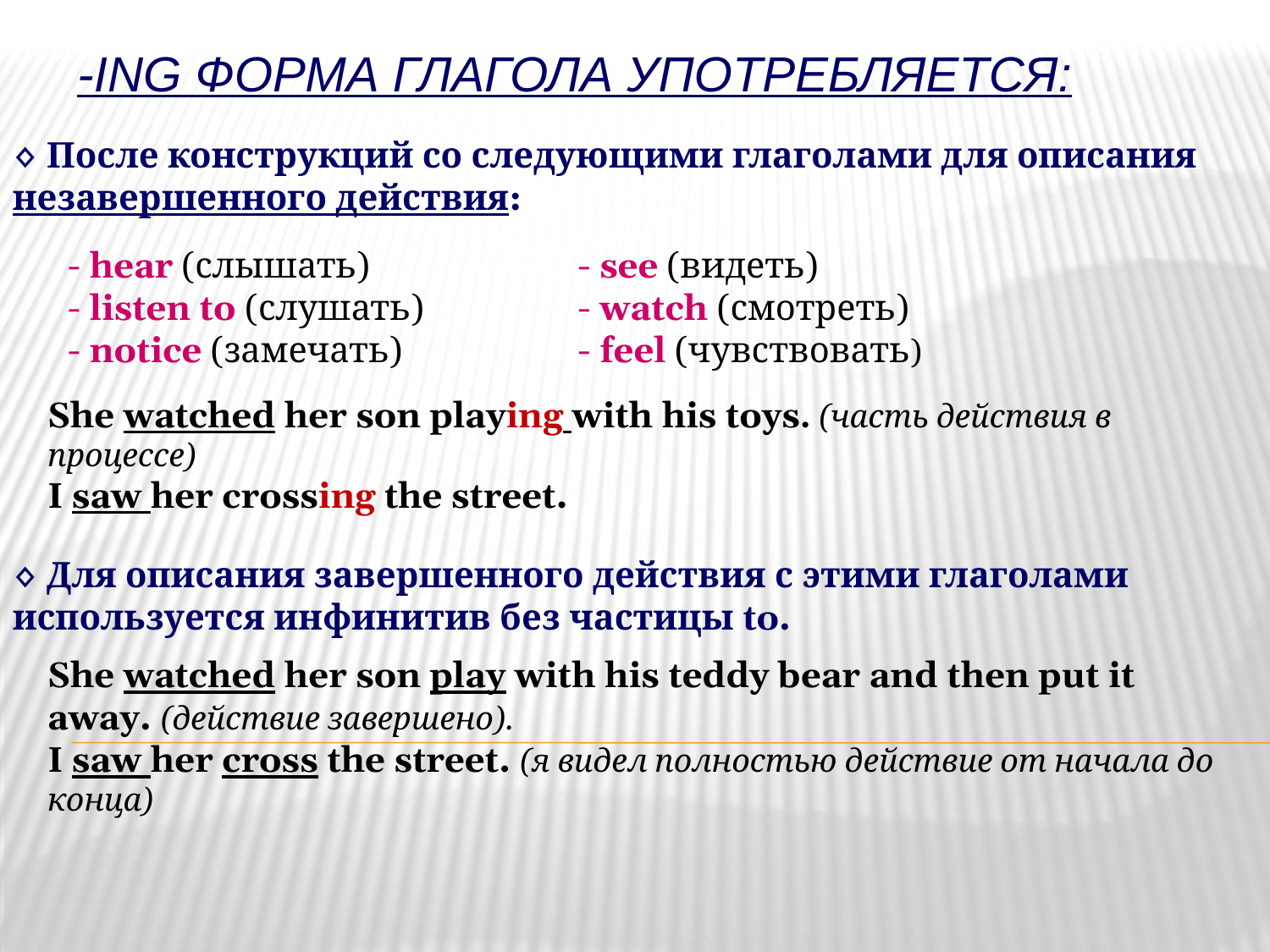

-ing форма глагола употребляется:
◊ После конструкций со следующими глаголами для описания незавершенного действия:
- hear (слышать)
- listen to (слушать)
- notice (замечать)
- see (видеть)
- watch (смотреть)
- feel (чувствовать)
She watched her son playing with his toys. (часть действия в процессе)
I saw her crossing the street.
◊ Для описания завершенного действия с этими глаголами используется инфинитив без частицы to.
She watched her son play with his teddy bear and then put it away. (действие завершено).
I saw her cross the street. (я видел полностью действие от начала до конца)